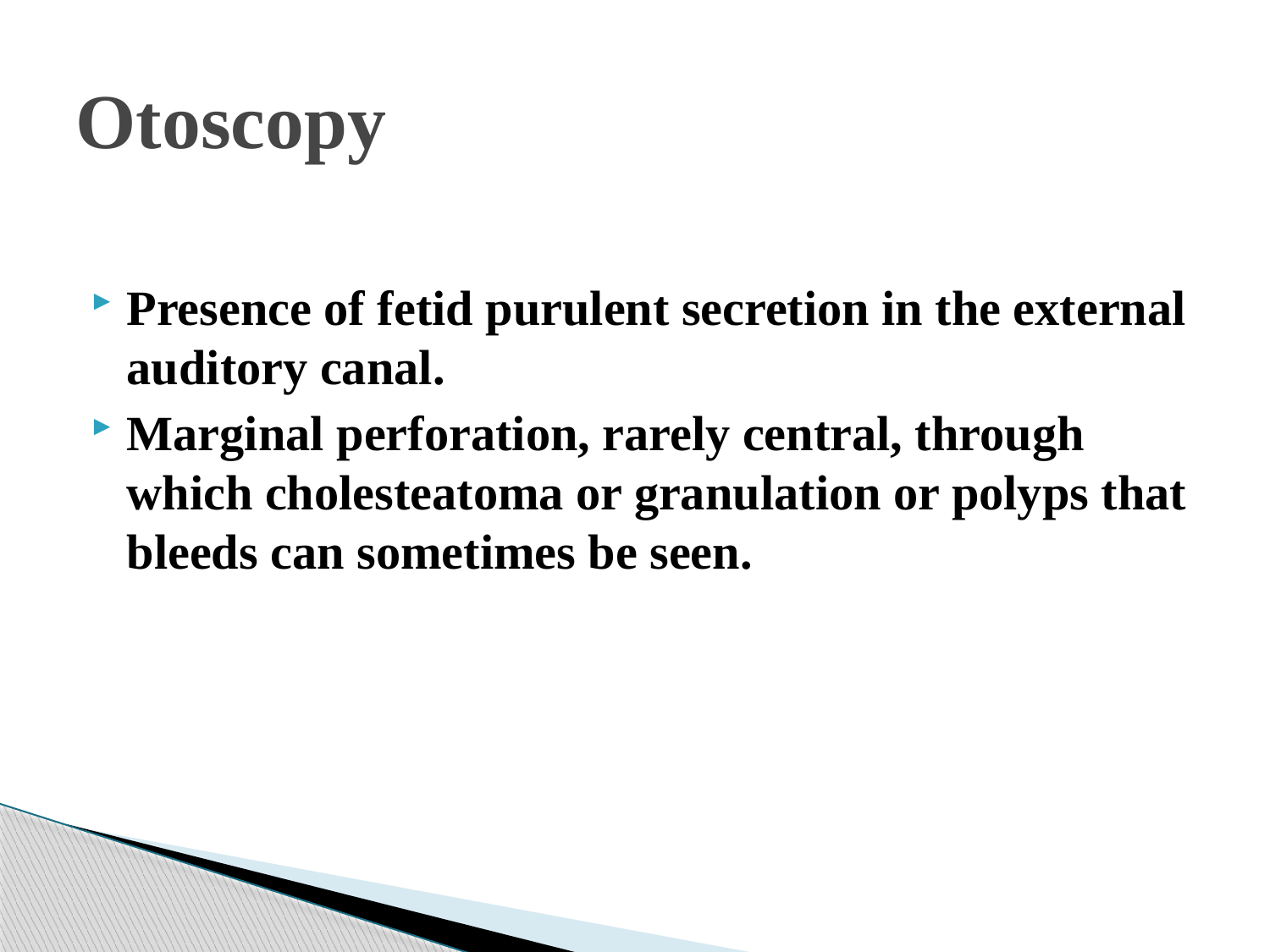

# Otoscopy

Presence of fetid purulent secretion in the external auditory canal.
Marginal perforation, rarely central, through which cholesteatoma or granulation or polyps that bleeds can sometimes be seen.